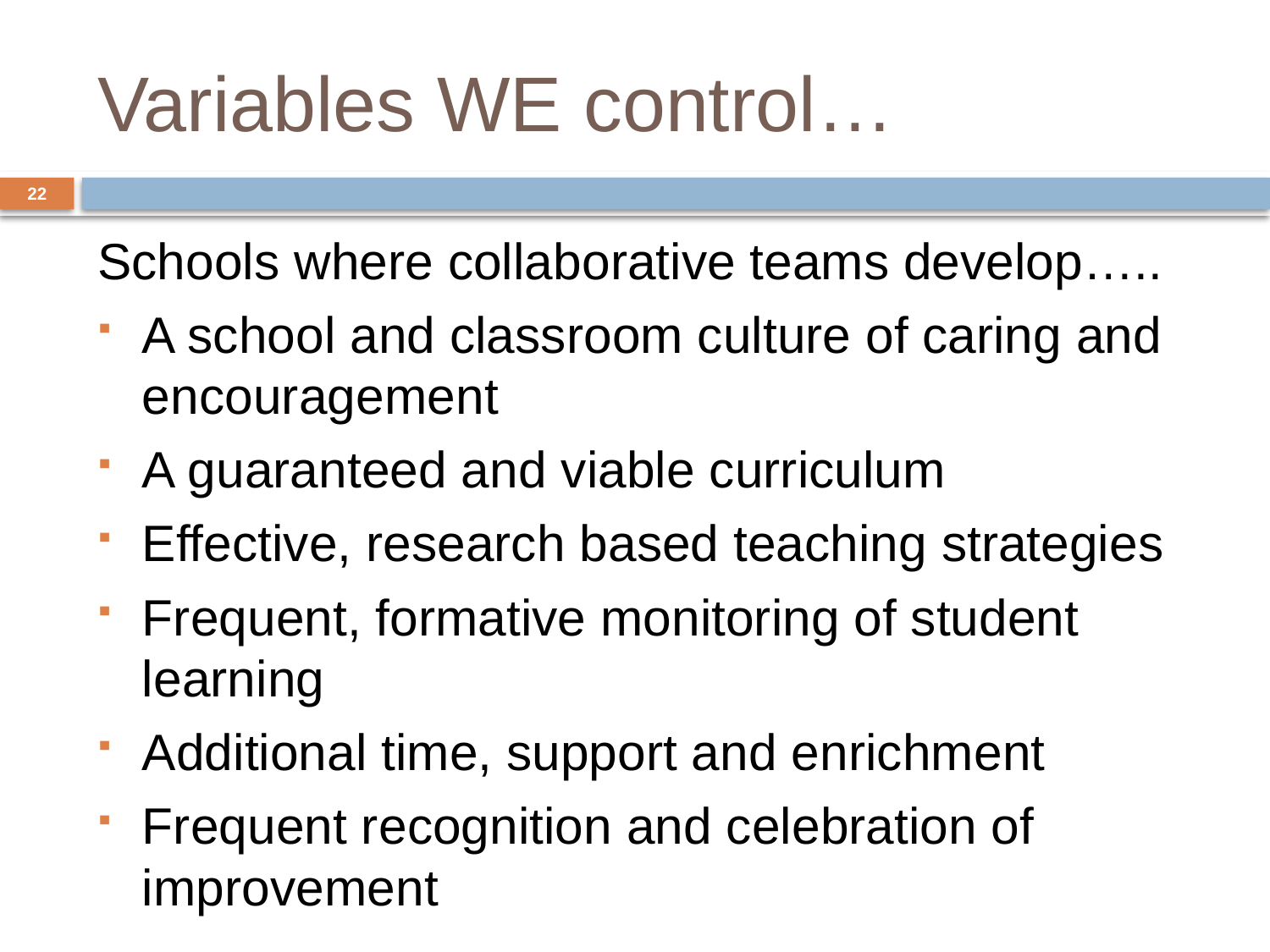

# Variables WE control…
22
Schools where collaborative teams develop…..
A school and classroom culture of caring and encouragement
A guaranteed and viable curriculum
Effective, research based teaching strategies
Frequent, formative monitoring of student learning
Additional time, support and enrichment
Frequent recognition and celebration of improvement